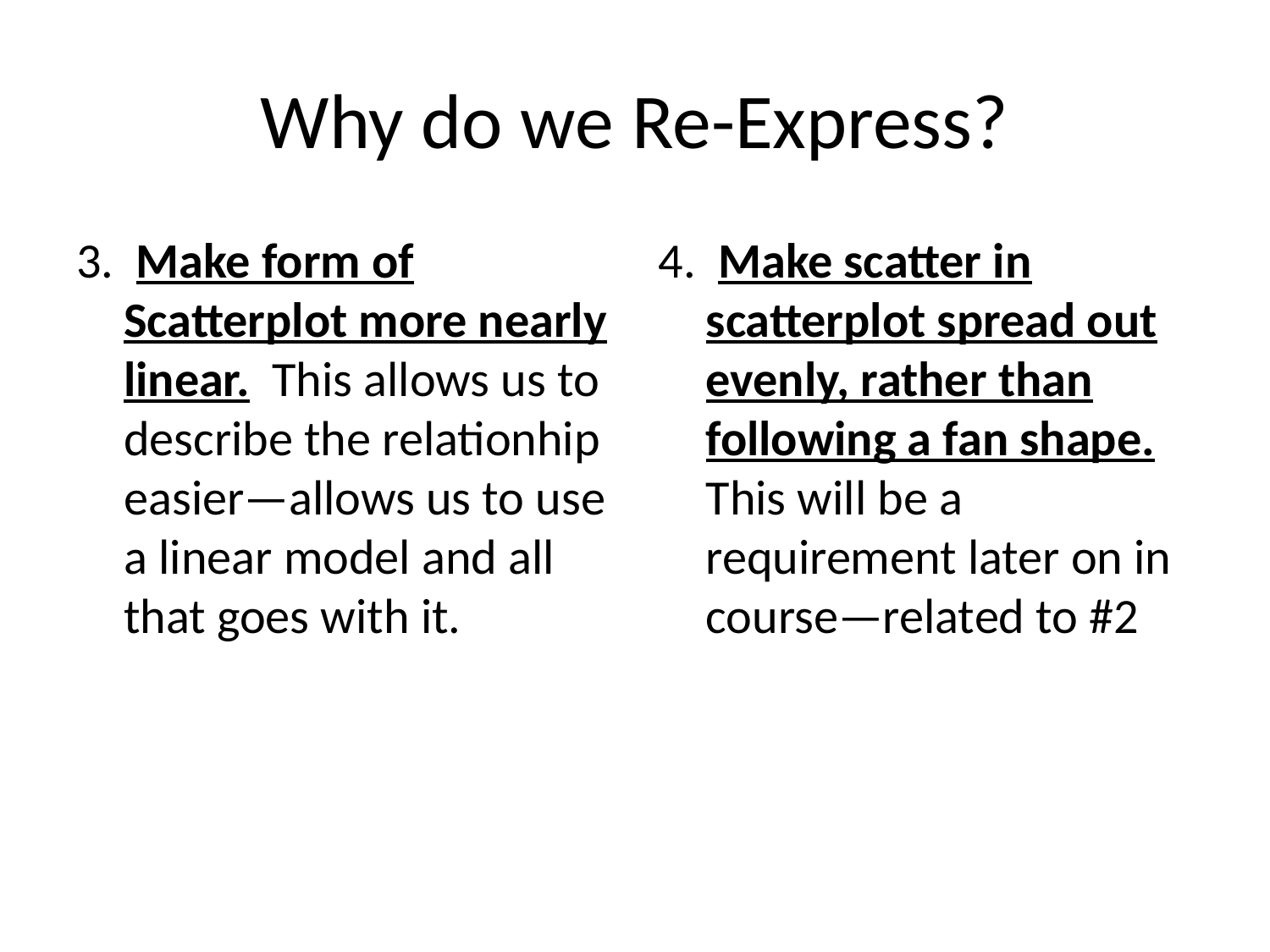

# Why do we Re-Express?
3.  Make form of Scatterplot more nearly linear.  This allows us to describe the relationhip easier—allows us to use a linear model and all that goes with it.
4.  Make scatter in scatterplot spread out evenly, rather than following a fan shape.  This will be a requirement later on in course—related to #2